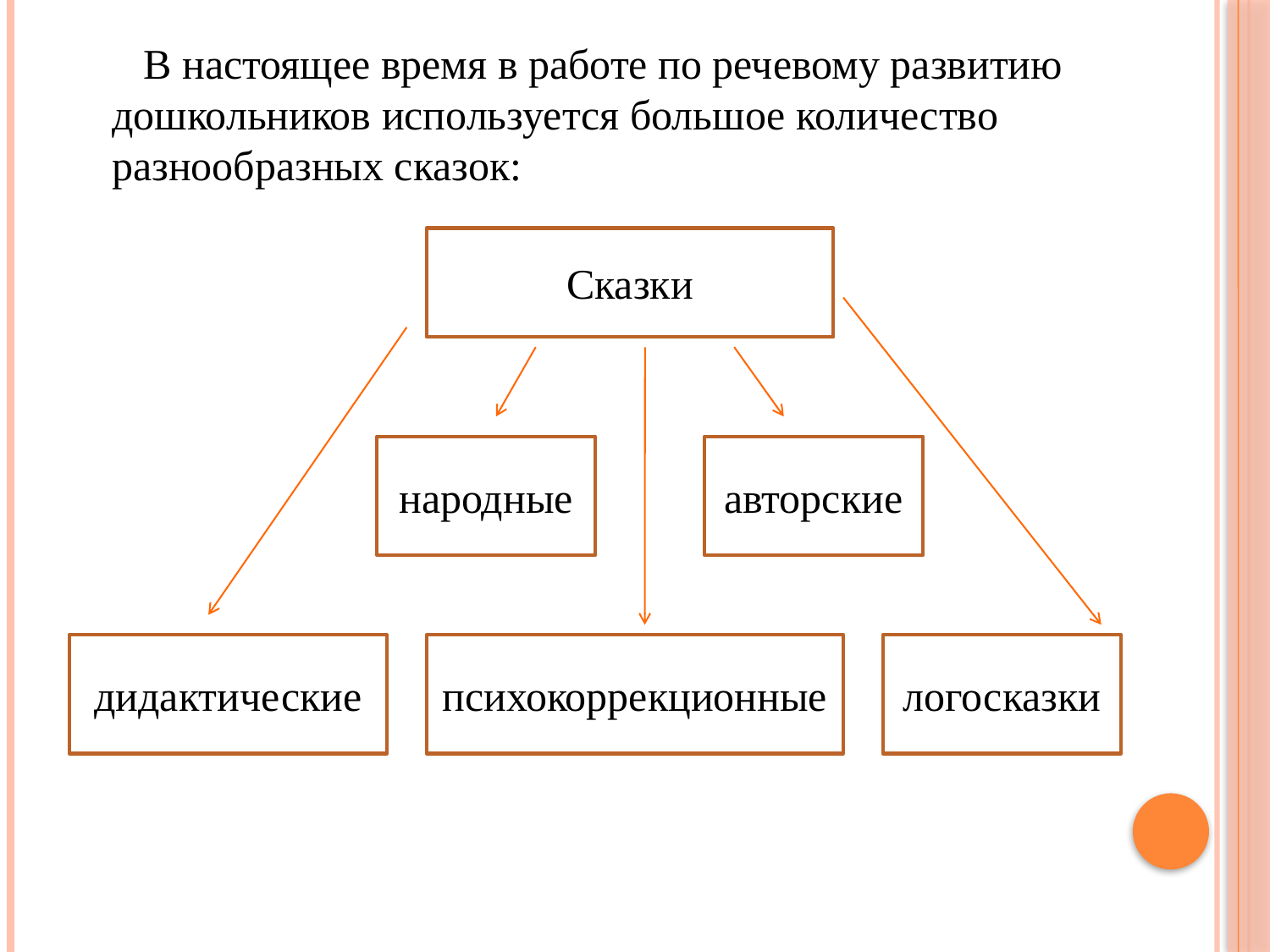

В настоящее время в работе по речевому развитию дошкольников используется большое количество разнообразных сказок:

Сказки
народные
авторские
дидактические
психокоррекционные
логосказки